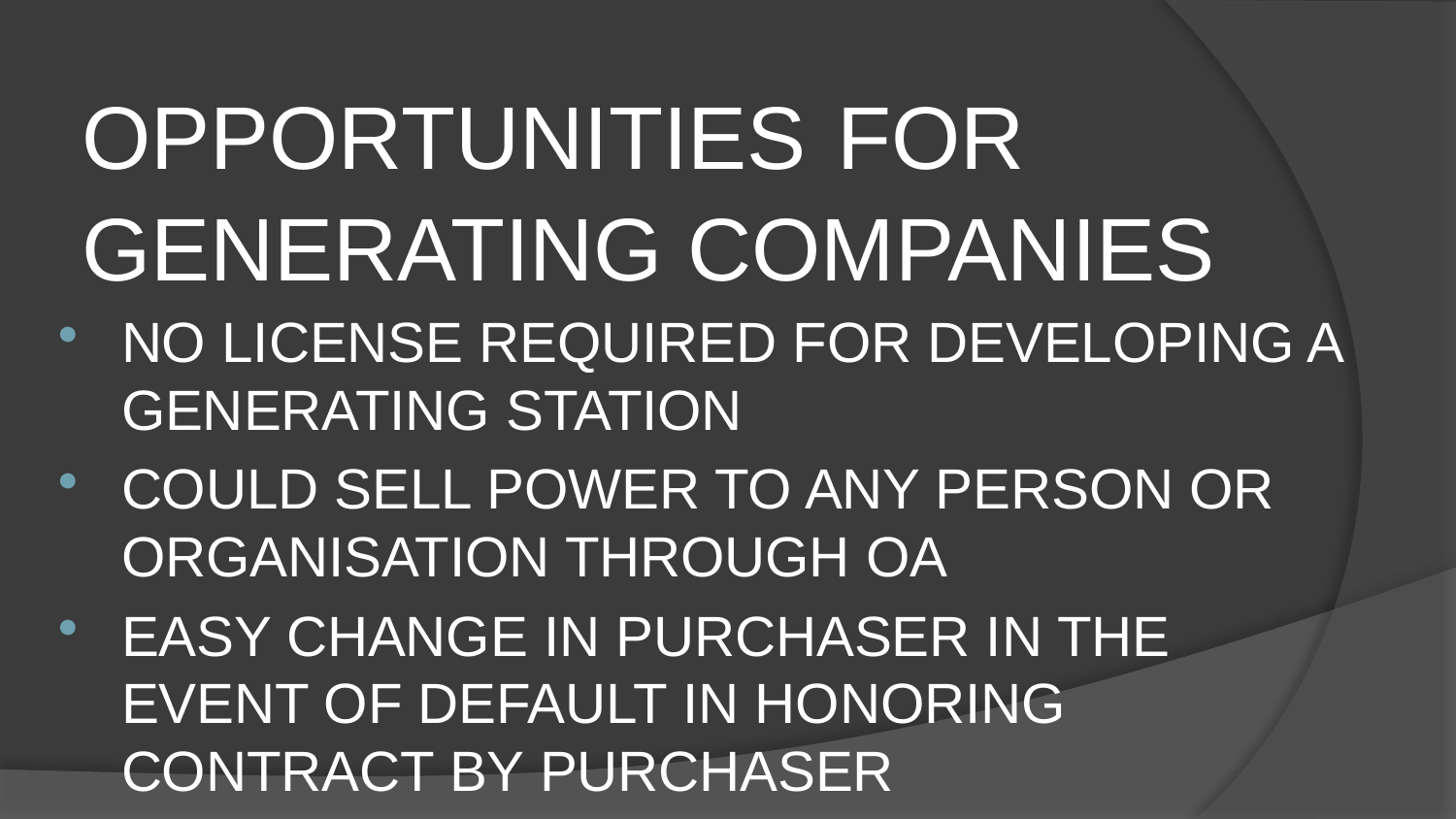

# OPPORTUNITIES FOR GENERATING COMPANIES
NO LICENSE REQUIRED FOR DEVELOPING A GENERATING STATION
COULD SELL POWER TO ANY PERSON OR ORGANISATION THROUGH OA
EASY CHANGE IN PURCHASER IN THE EVENT OF DEFAULT IN HONORING CONTRACT BY PURCHASER